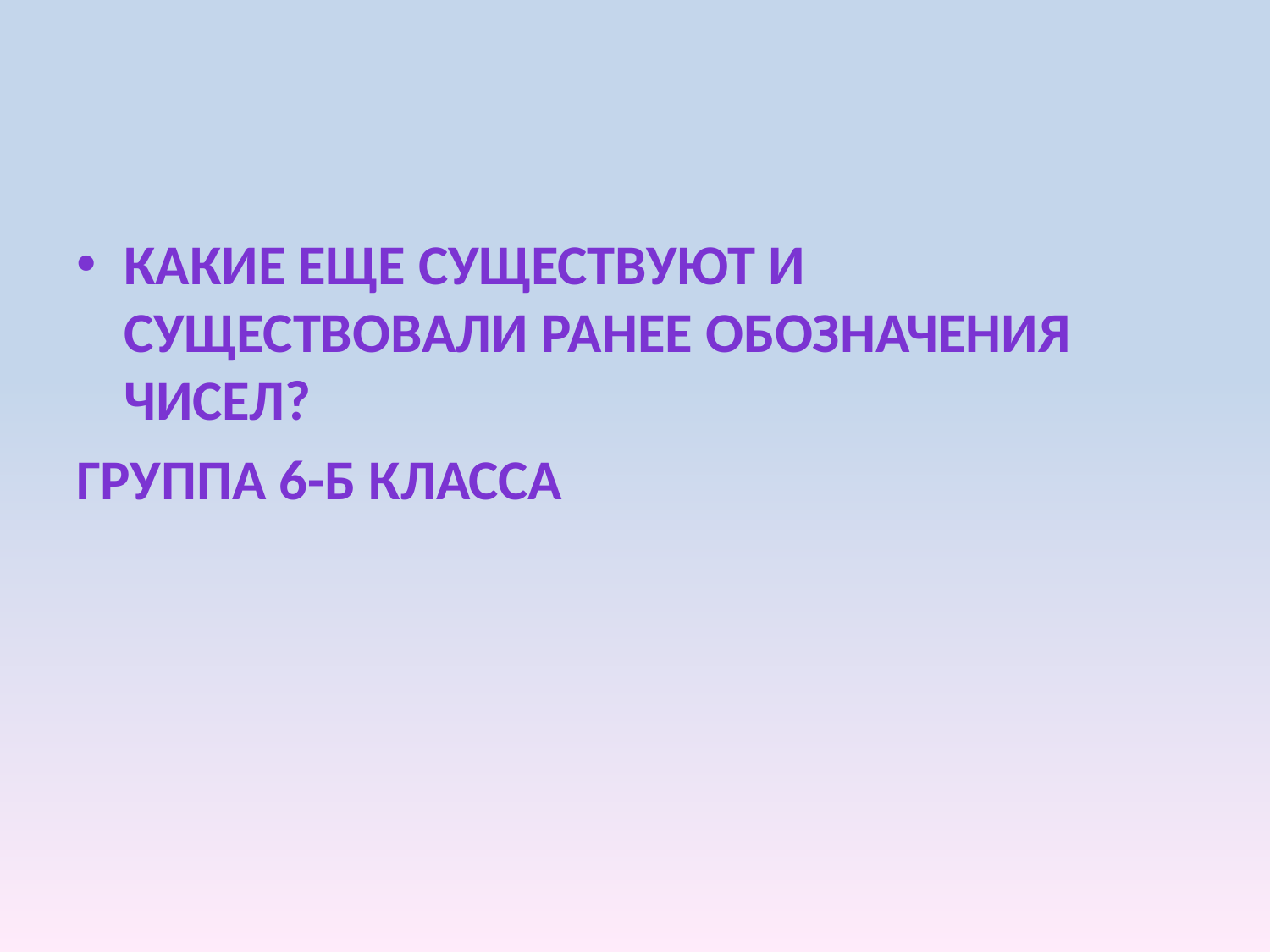

какие еще существуют и существовали ранее обозначения чисел?
ГРУППА 6-Б КЛАССА